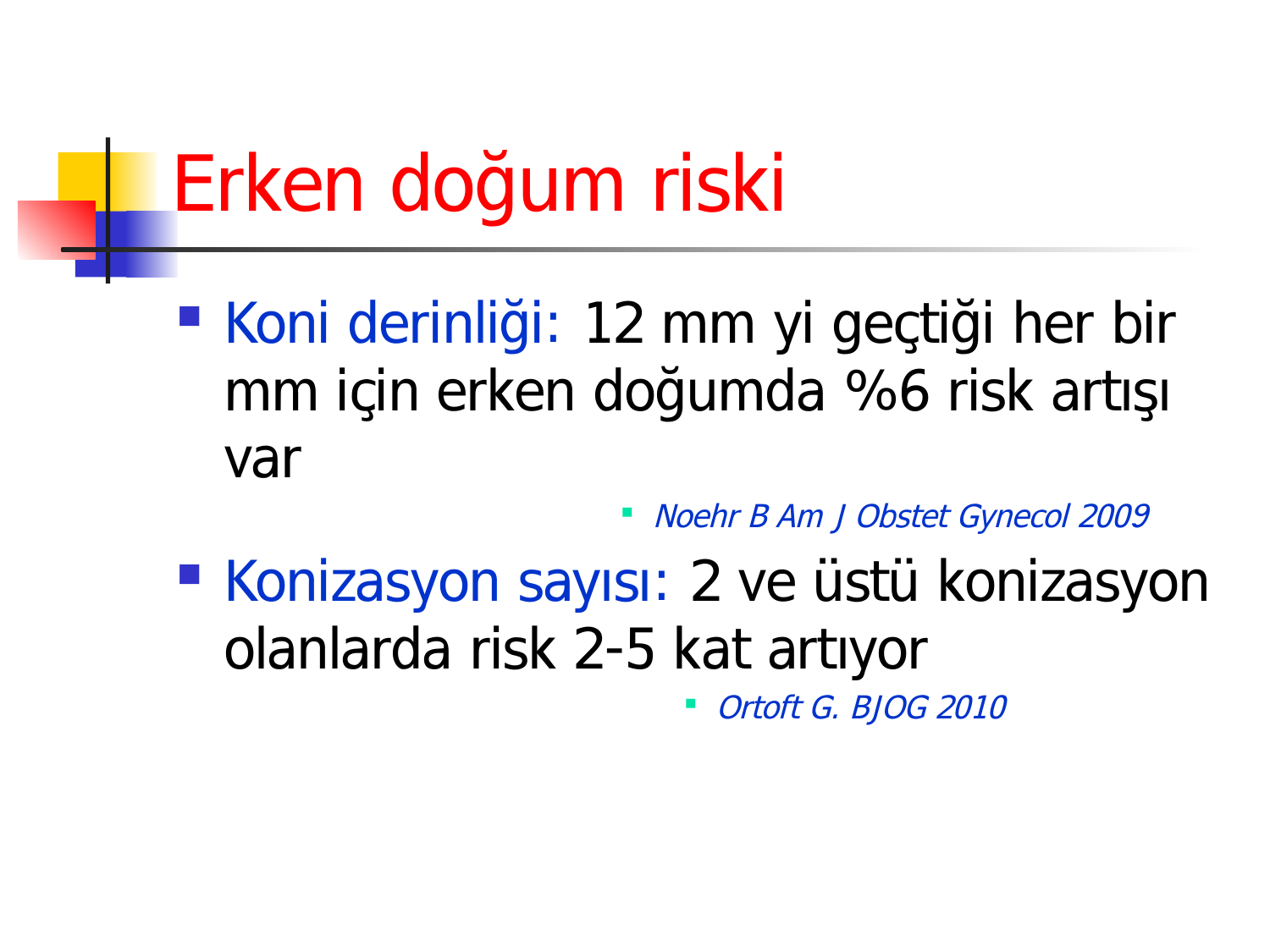

# Erken doğum riski
Koni derinliği: 12 mm yi geçtiği her bir mm için erken doğumda %6 risk artışı var
Noehr B Am J Obstet Gynecol 2009
Konizasyon sayısı: 2 ve üstü konizasyon olanlarda risk 2-5 kat artıyor
Ortoft G. BJOG 2010